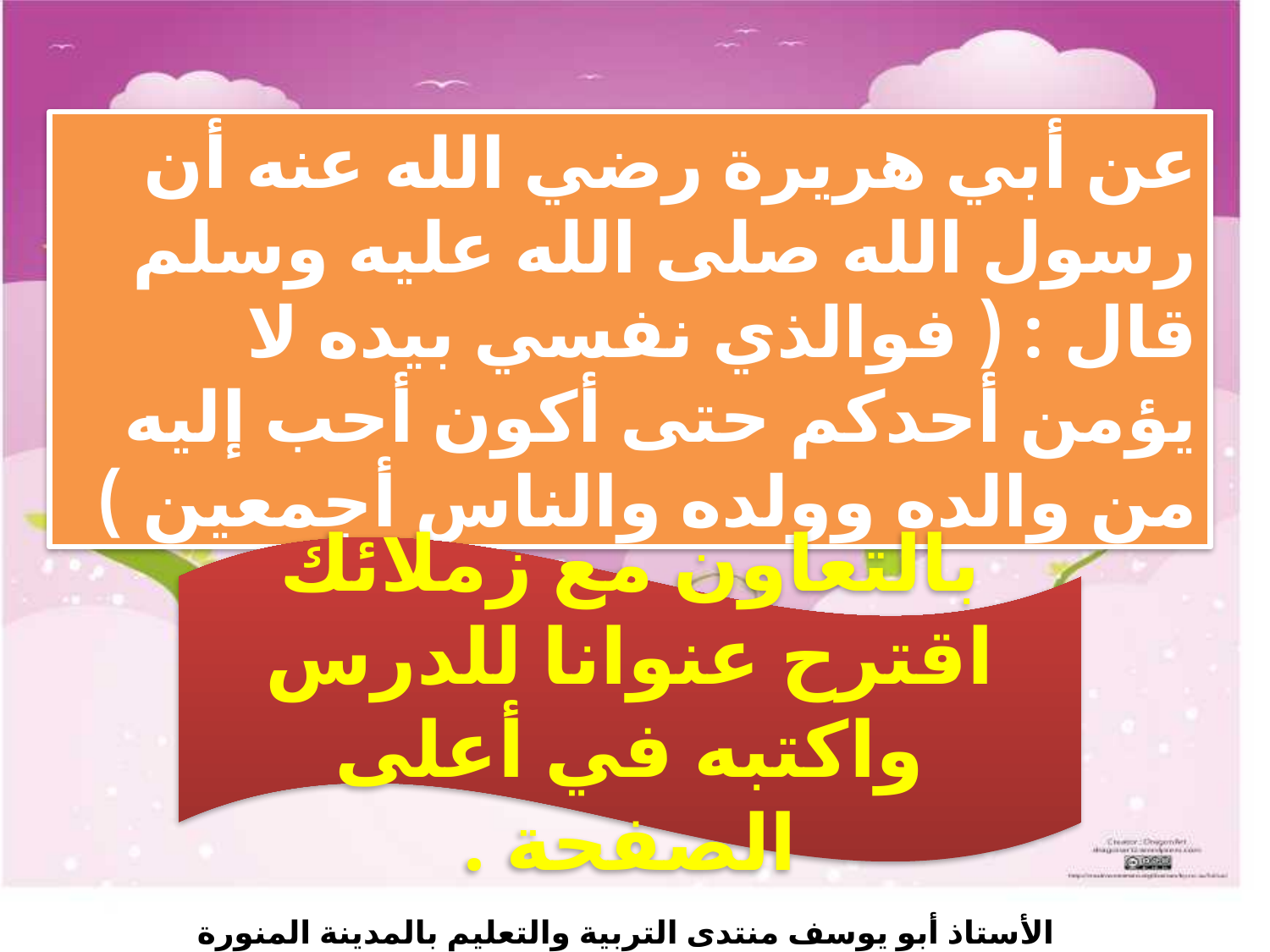

عن أبي هريرة رضي الله عنه أن رسول الله صلى الله عليه وسلم قال : ( فوالذي نفسي بيده لا يؤمن أحدكم حتى أكون أحب إليه من والده وولده والناس أجمعين )
بالتعاون مع زملائك اقترح عنوانا للدرس واكتبه في أعلى الصفحة .
الأستاذ أبو يوسف منتدى التربية والتعليم بالمدينة المنورة